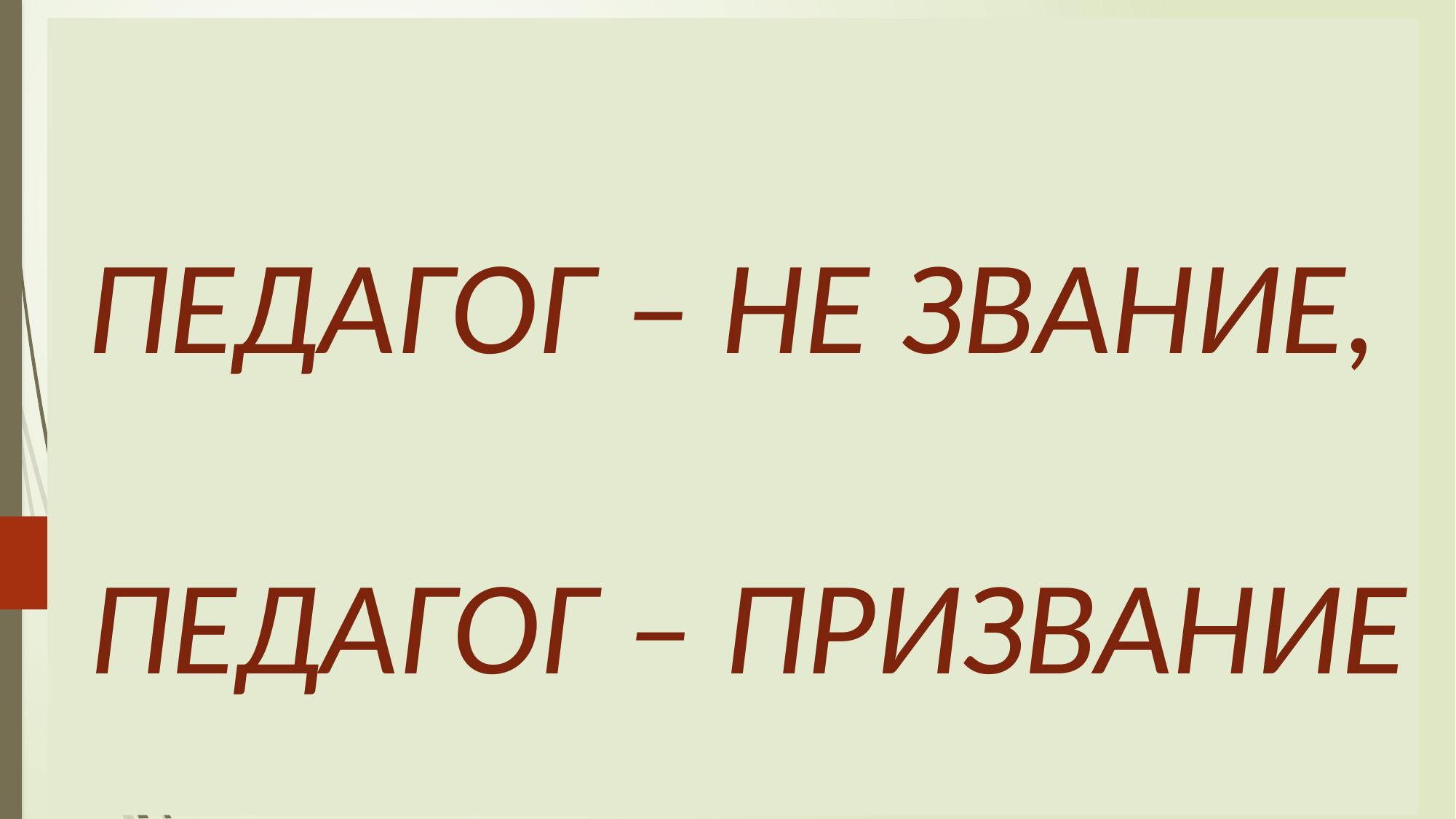

ПЕДАГОГ – НЕ ЗВАНИЕ,

 ПЕДАГОГ – ПРИЗВАНИЕ